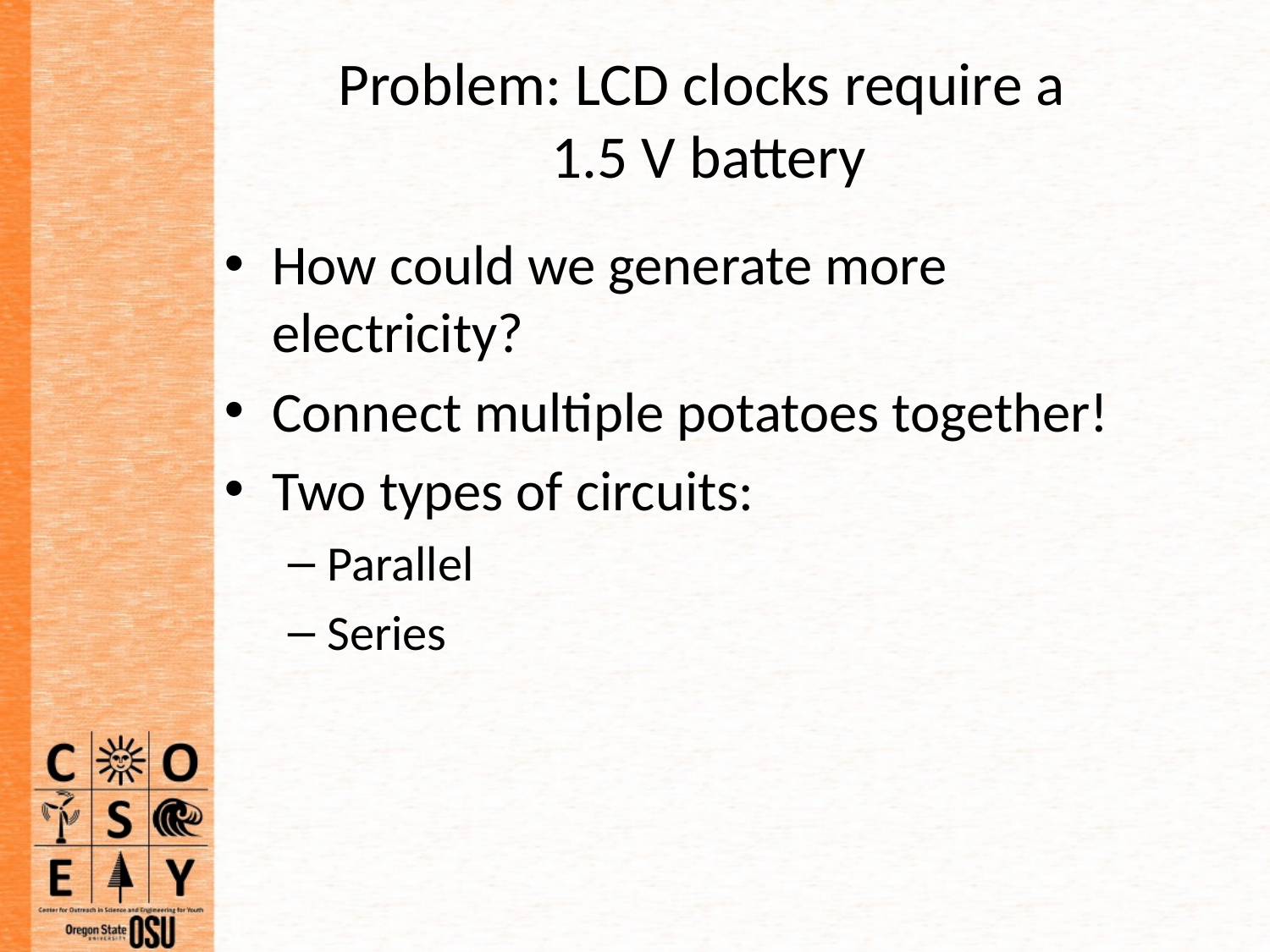

# Problem: LCD clocks require a 1.5 V battery
How could we generate more electricity?
Connect multiple potatoes together!
Two types of circuits:
Parallel
Series